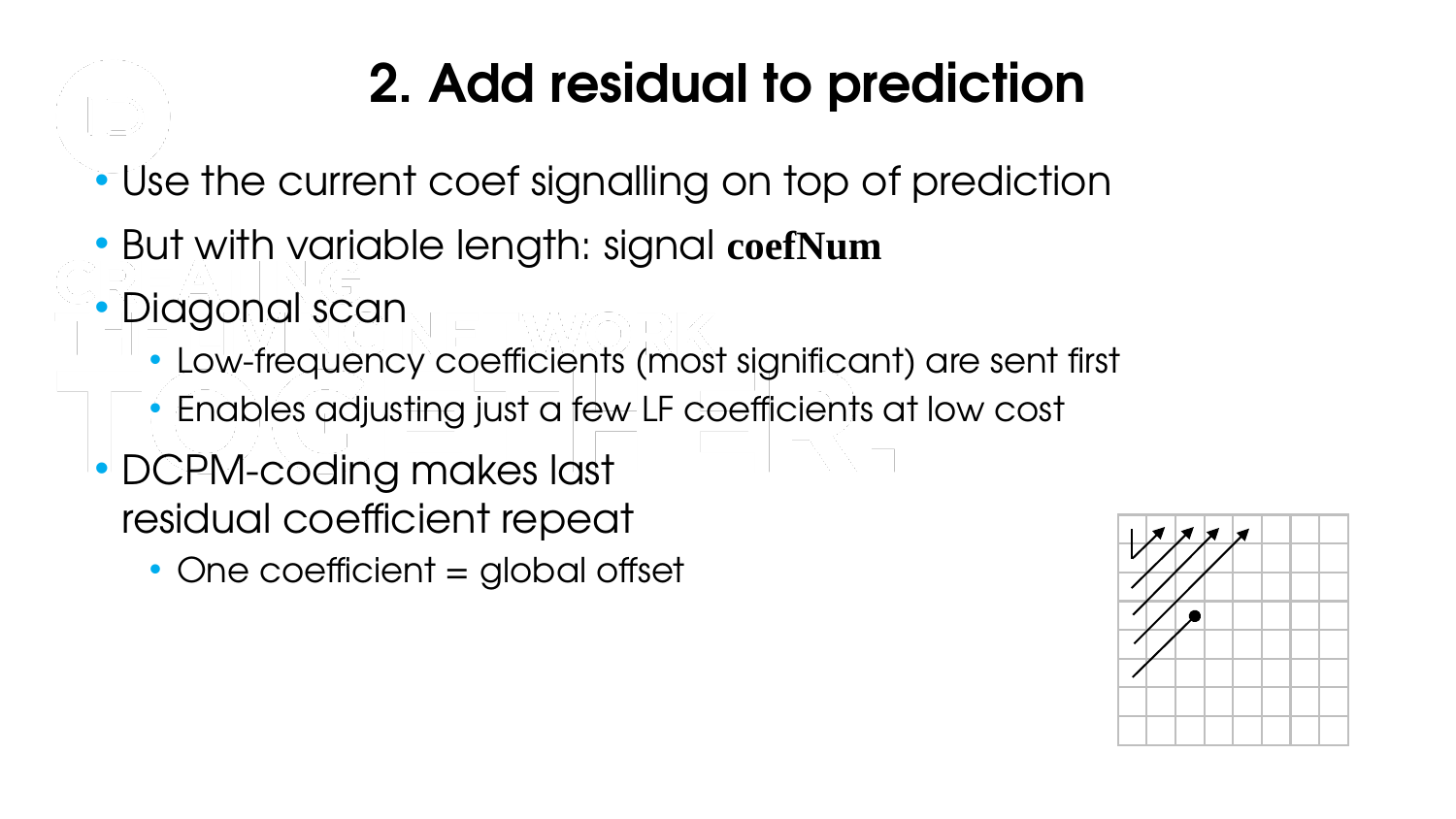

2. Add residual to prediction
Use the current coef signalling on top of prediction
But with variable length: signal coefNum
Diagonal scan
Low-frequency coefficients (most significant) are sent first
Enables adjusting just a few LF coefficients at low cost
DCPM-coding makes last
residual coefficient repeat
One coefficient = global offset

6
© 2019 InterDigital, Inc. All Rights Reserved.